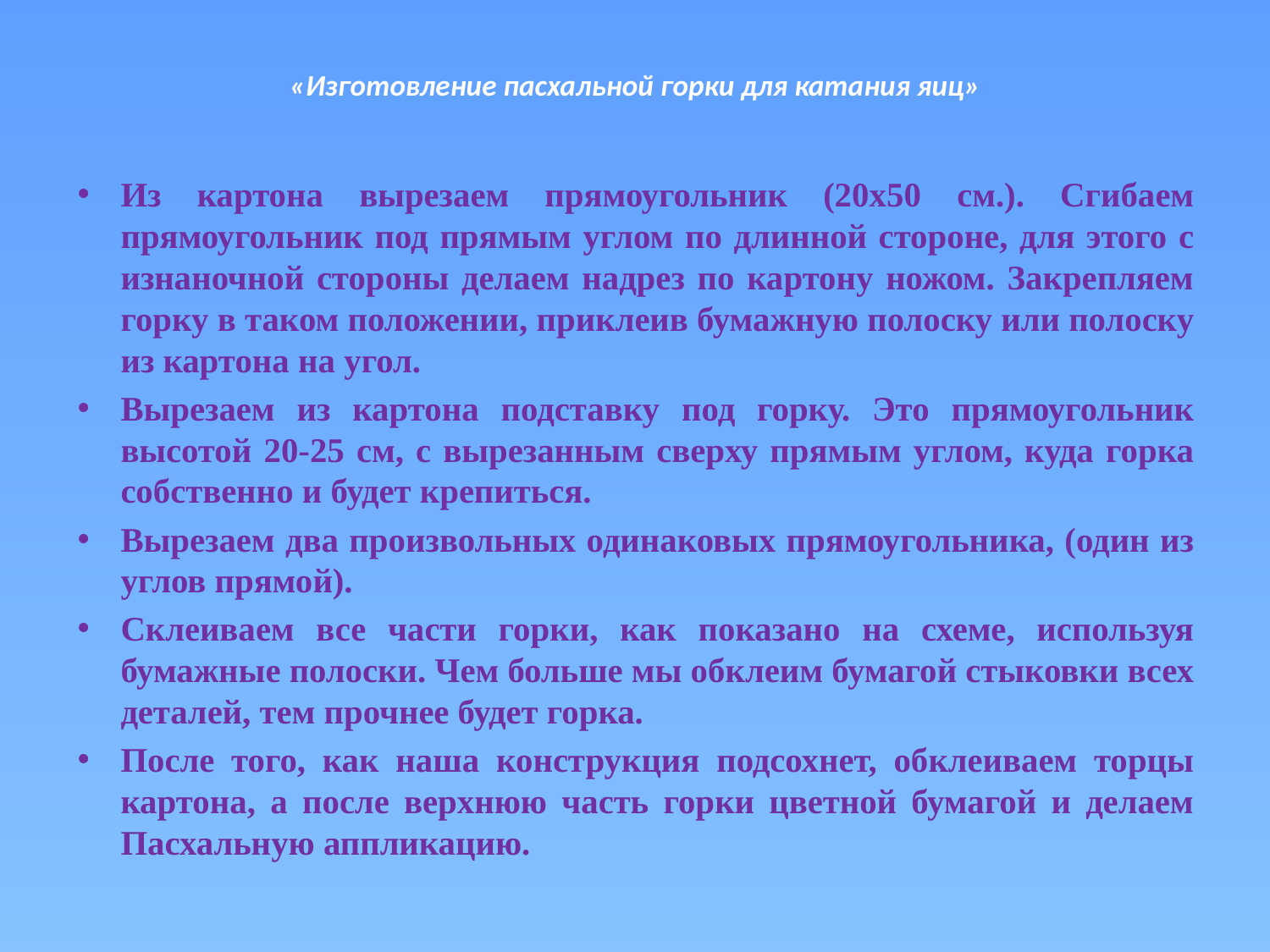

# «Изготовление пасхальной горки для катания яиц»
Из картона вырезаем прямоугольник (20х50 см.). Сгибаем прямоугольник под прямым углом по длинной стороне, для этого с изнаночной стороны делаем надрез по картону ножом. Закрепляем горку в таком положении, приклеив бумажную полоску или полоску из картона на угол.
Вырезаем из картона подставку под горку. Это прямоугольник высотой 20-25 см, с вырезанным сверху прямым углом, куда горка собственно и будет крепиться.
Вырезаем два произвольных одинаковых прямоугольника, (один из углов прямой).
Склеиваем все части горки, как показано на схеме, используя бумажные полоски. Чем больше мы обклеим бумагой стыковки всех деталей, тем прочнее будет горка.
После того, как наша конструкция подсохнет, обклеиваем торцы картона, а после верхнюю часть горки цветной бумагой и делаем Пасхальную аппликацию.